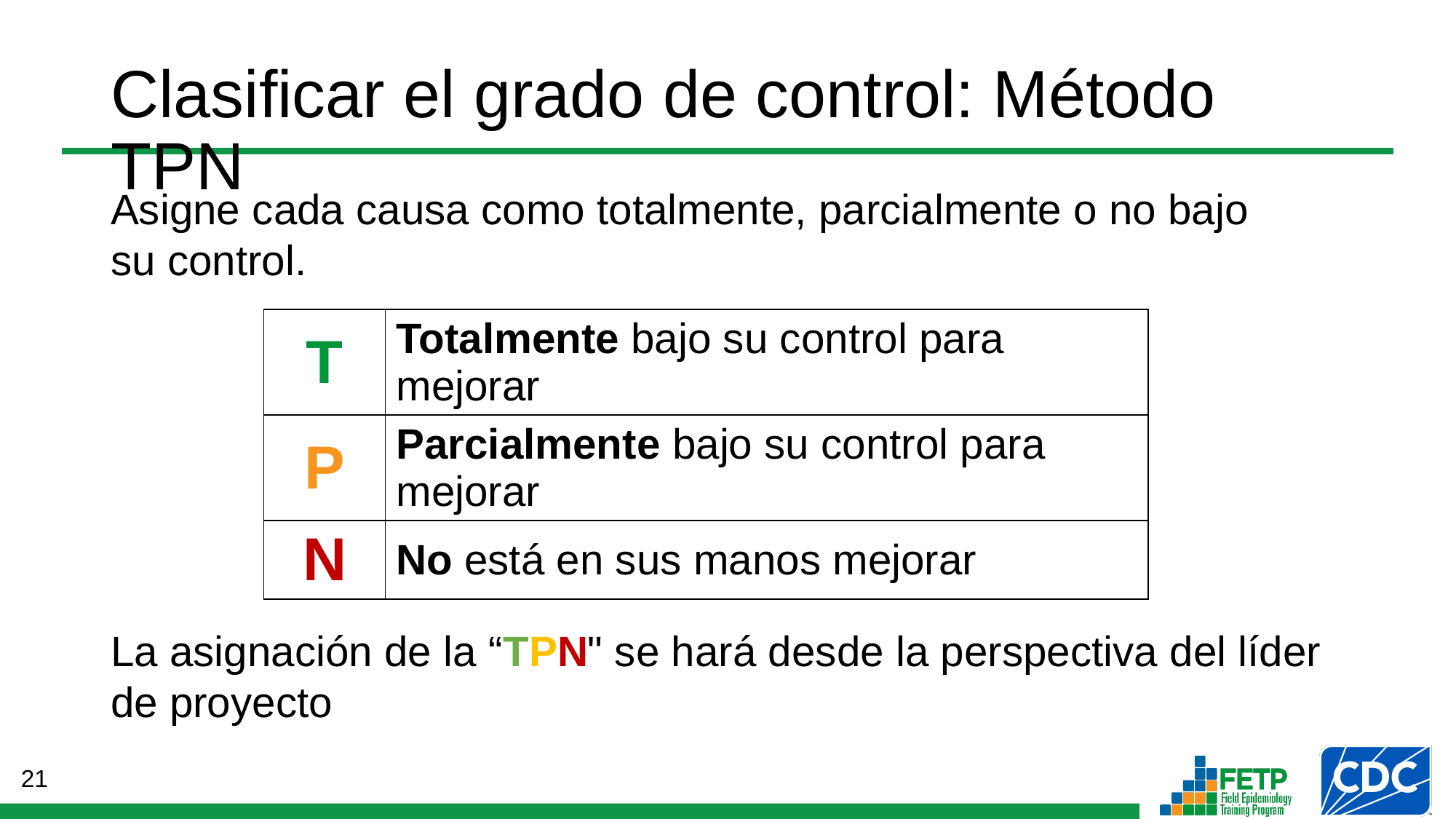

# Clasificar el grado de control: Método TPN
Asigne cada causa como totalmente, parcialmente o no bajo
su control.
| T | Totalmente bajo su control para mejorar |
| --- | --- |
| P | Parcialmente bajo su control para mejorar |
| N | No está en sus manos mejorar |
La asignación de la “TPN" se hará desde la perspectiva del líder de proyecto